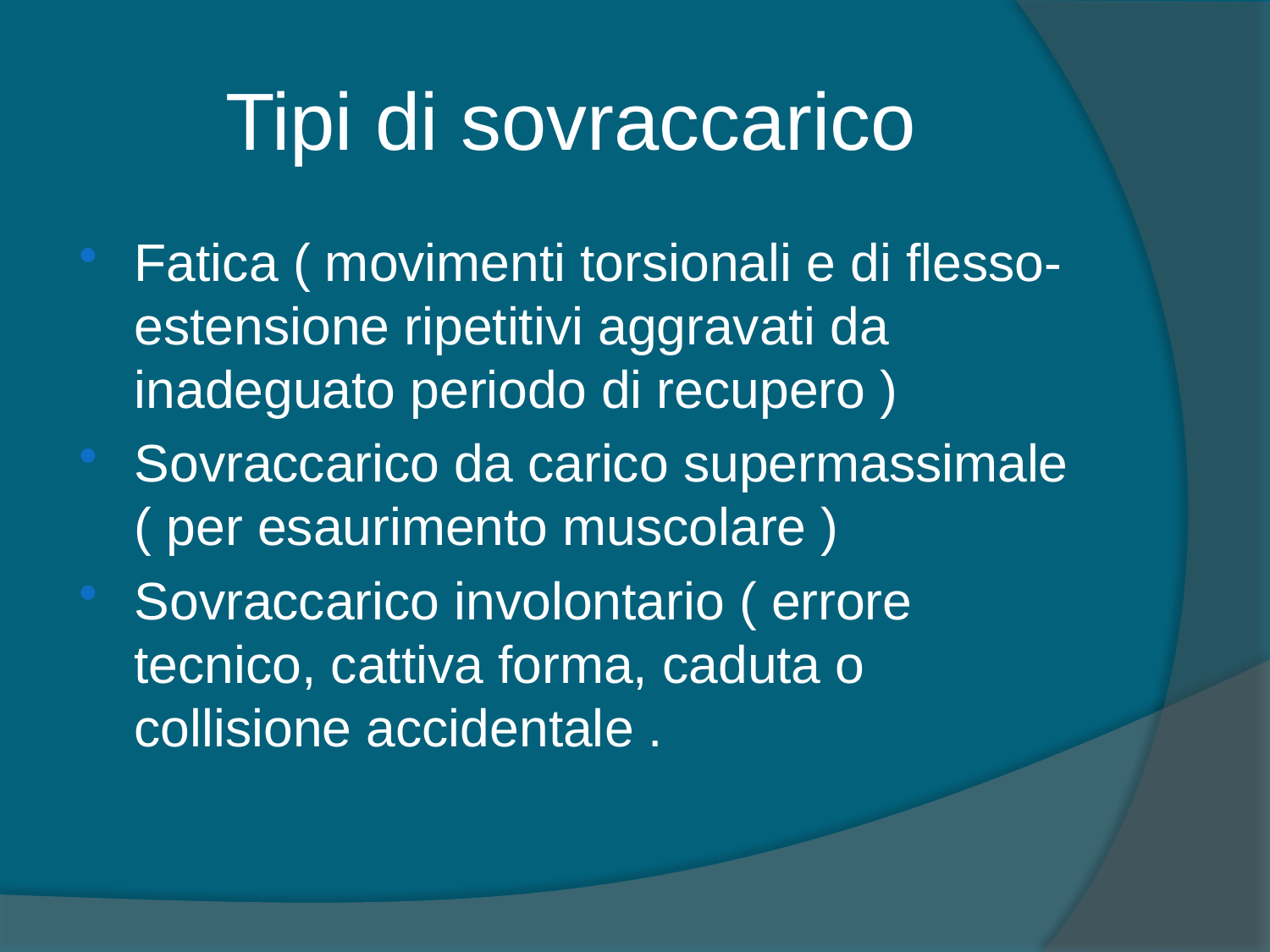

# Tipi di sovraccarico
Fatica ( movimenti torsionali e di flesso-estensione ripetitivi aggravati da inadeguato periodo di recupero )
Sovraccarico da carico supermassimale ( per esaurimento muscolare )
Sovraccarico involontario ( errore tecnico, cattiva forma, caduta o collisione accidentale .